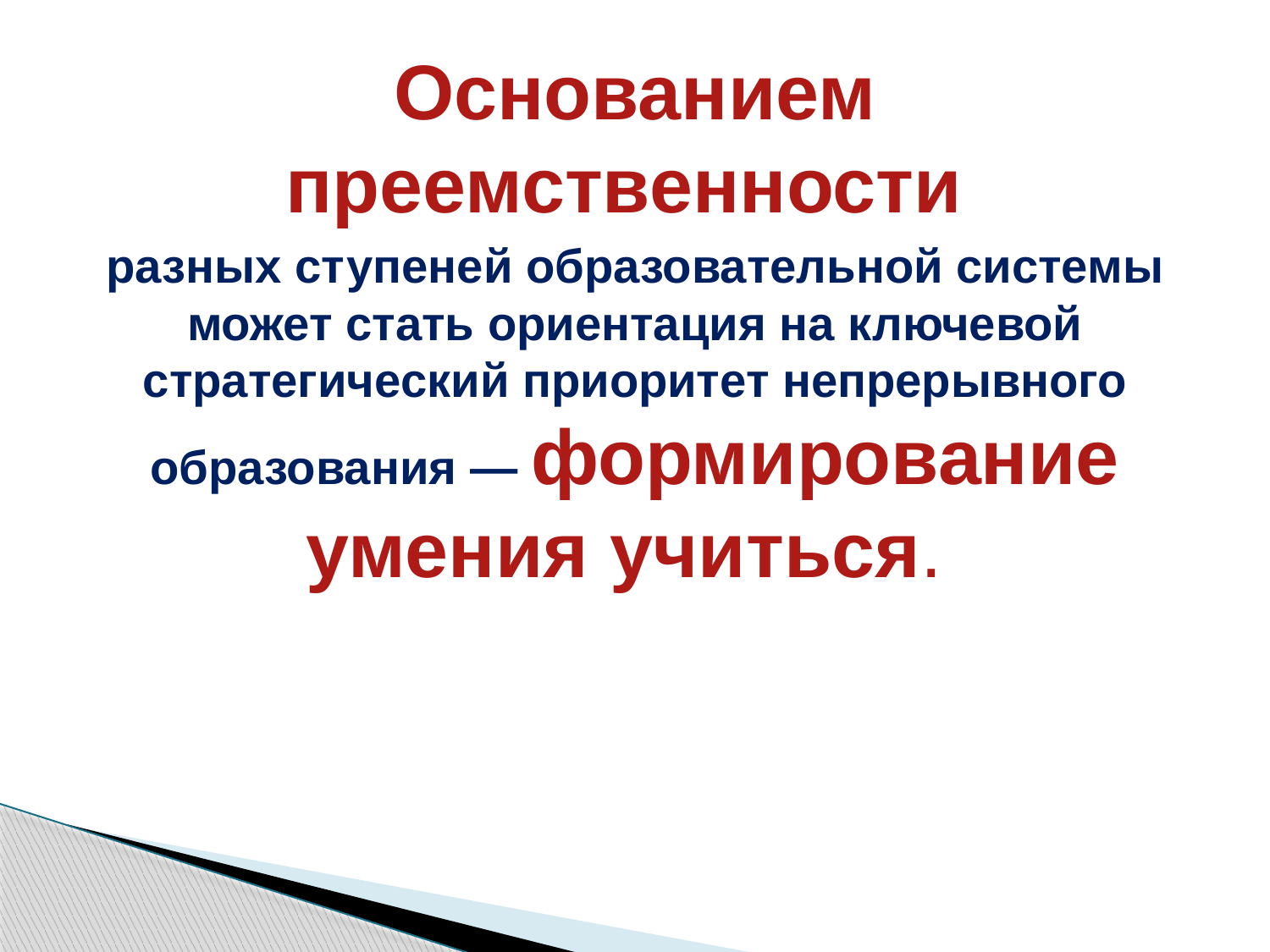

Основанием преемственности
разных ступеней образовательной системы может стать ориентация на ключевой стратегический приоритет непрерывного образования — формирование умения учиться.
#